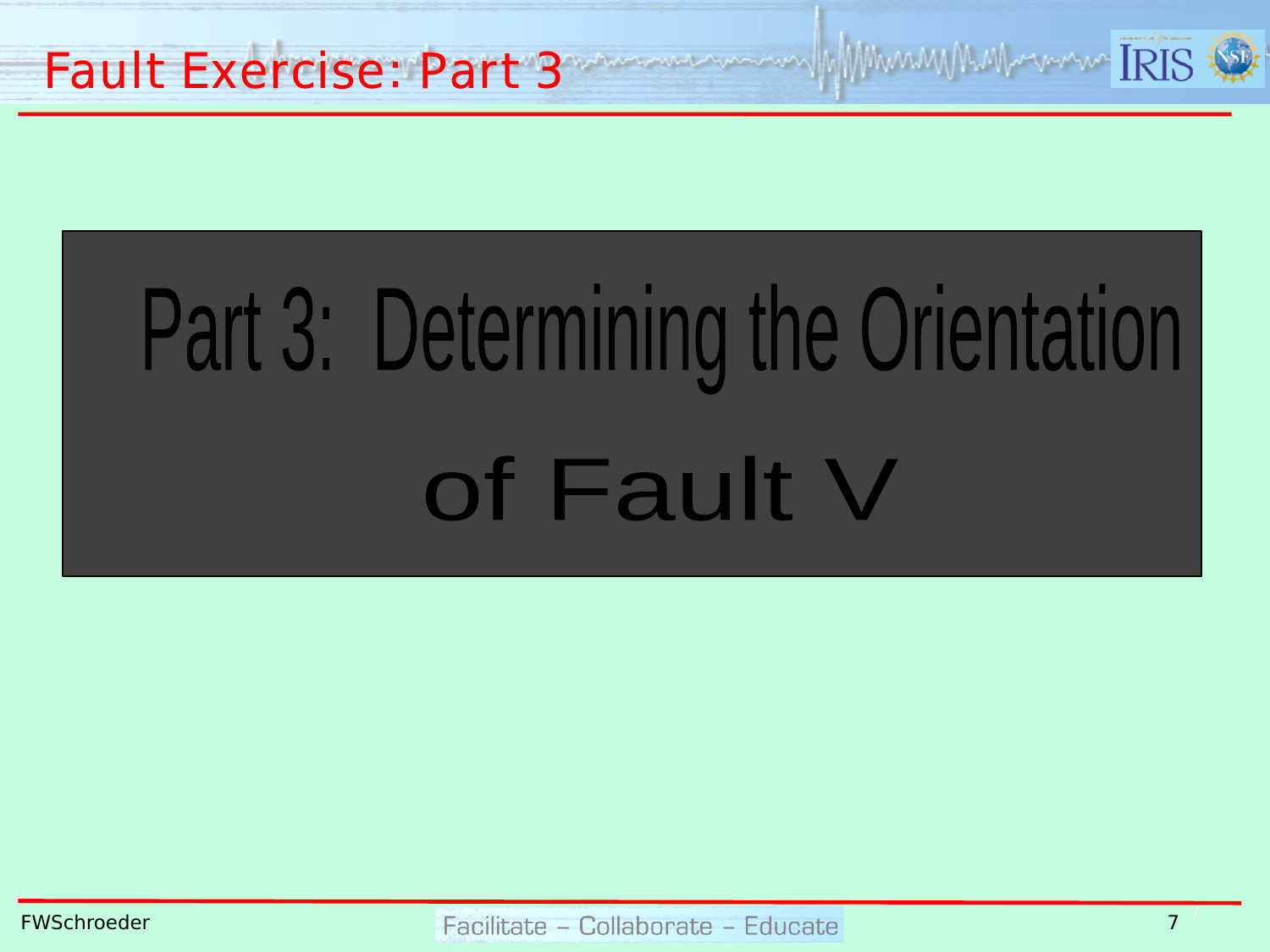

# Fault Exercise: Part 3

Part 3:  Determining the Orientation
of Fault V